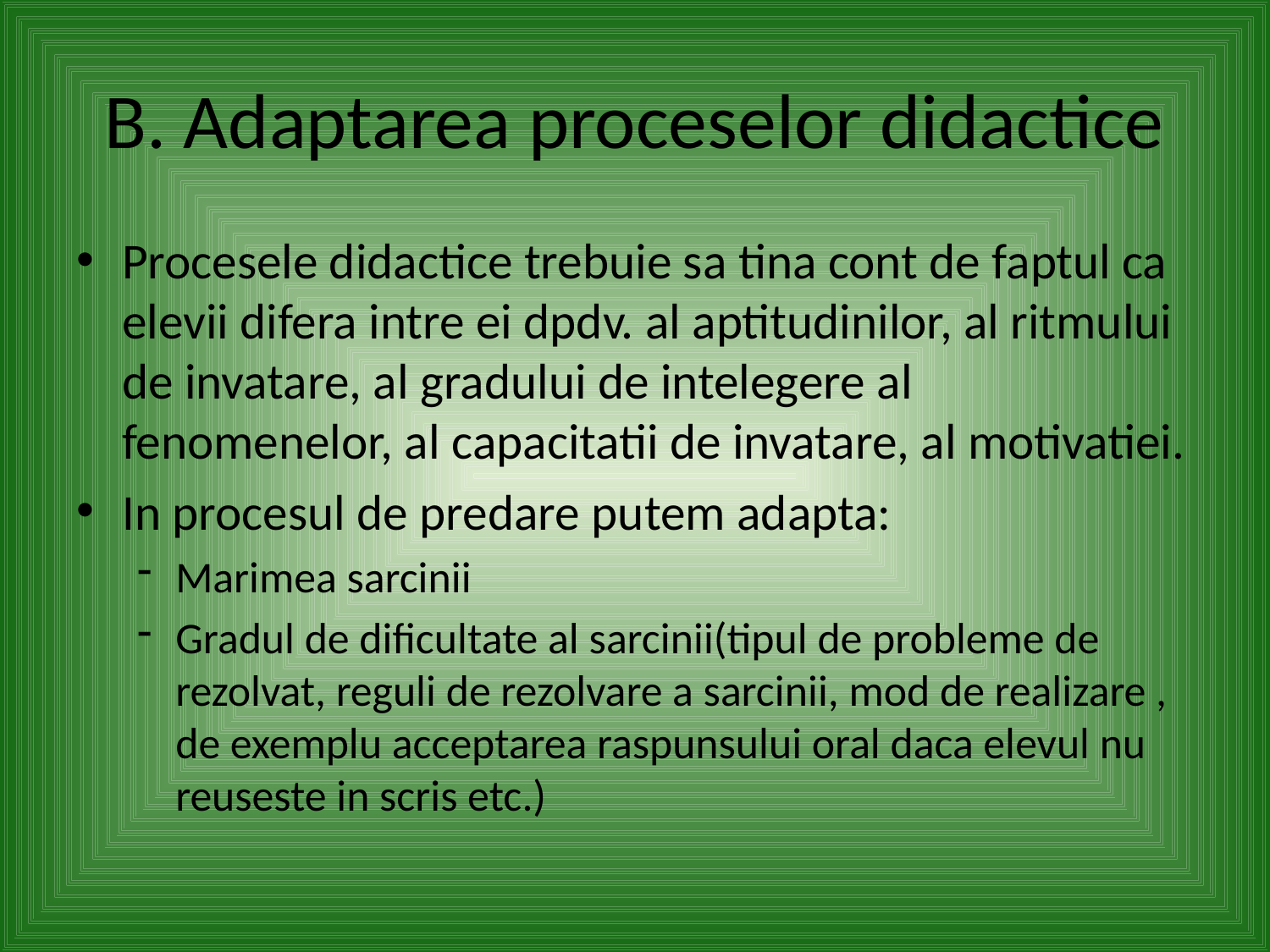

# B. Adaptarea proceselor didactice
Procesele didactice trebuie sa tina cont de faptul ca elevii difera intre ei dpdv. al aptitudinilor, al ritmului de invatare, al gradului de intelegere al fenomenelor, al capacitatii de invatare, al motivatiei.
In procesul de predare putem adapta:
Marimea sarcinii
Gradul de dificultate al sarcinii(tipul de probleme de rezolvat, reguli de rezolvare a sarcinii, mod de realizare , de exemplu acceptarea raspunsului oral daca elevul nu reuseste in scris etc.)